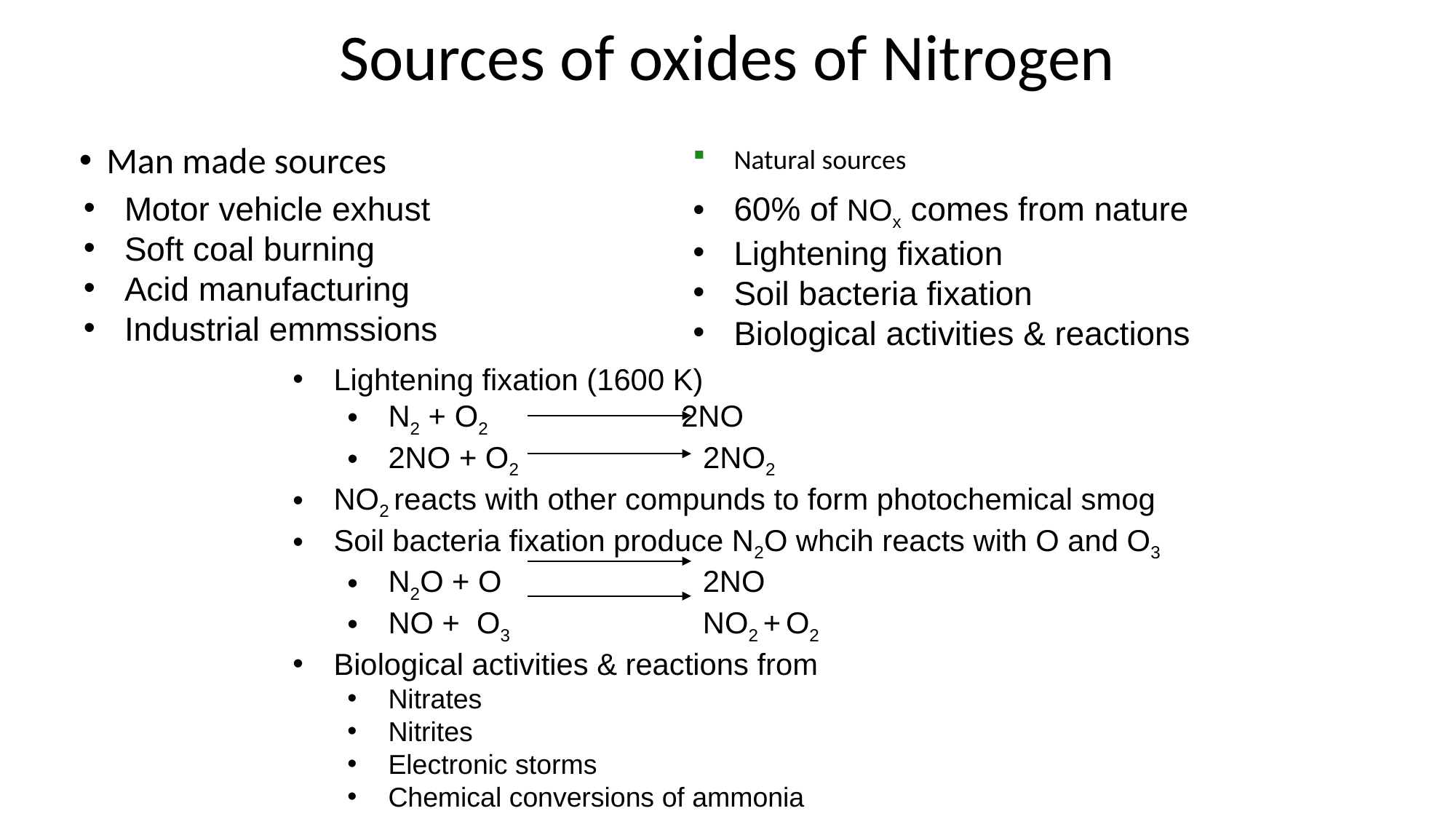

# Sources of oxides of Nitrogen
Man made sources
Natural sources
Motor vehicle exhust
Soft coal burning
Acid manufacturing
Industrial emmssions
60% of NOx comes from nature
Lightening fixation
Soil bacteria fixation
Biological activities & reactions
Lightening fixation (1600 K)
N2 + O2                                 2NO
2NO + O2                      2NO2
NO2 reacts with other compunds to form photochemical smog
Soil bacteria fixation produce N2O whcih reacts with O and O3
N2O + O                        2NO
NO +  O3                       NO2 + O2
Biological activities & reactions from
Nitrates
Nitrites
Electronic storms
Chemical conversions of ammonia